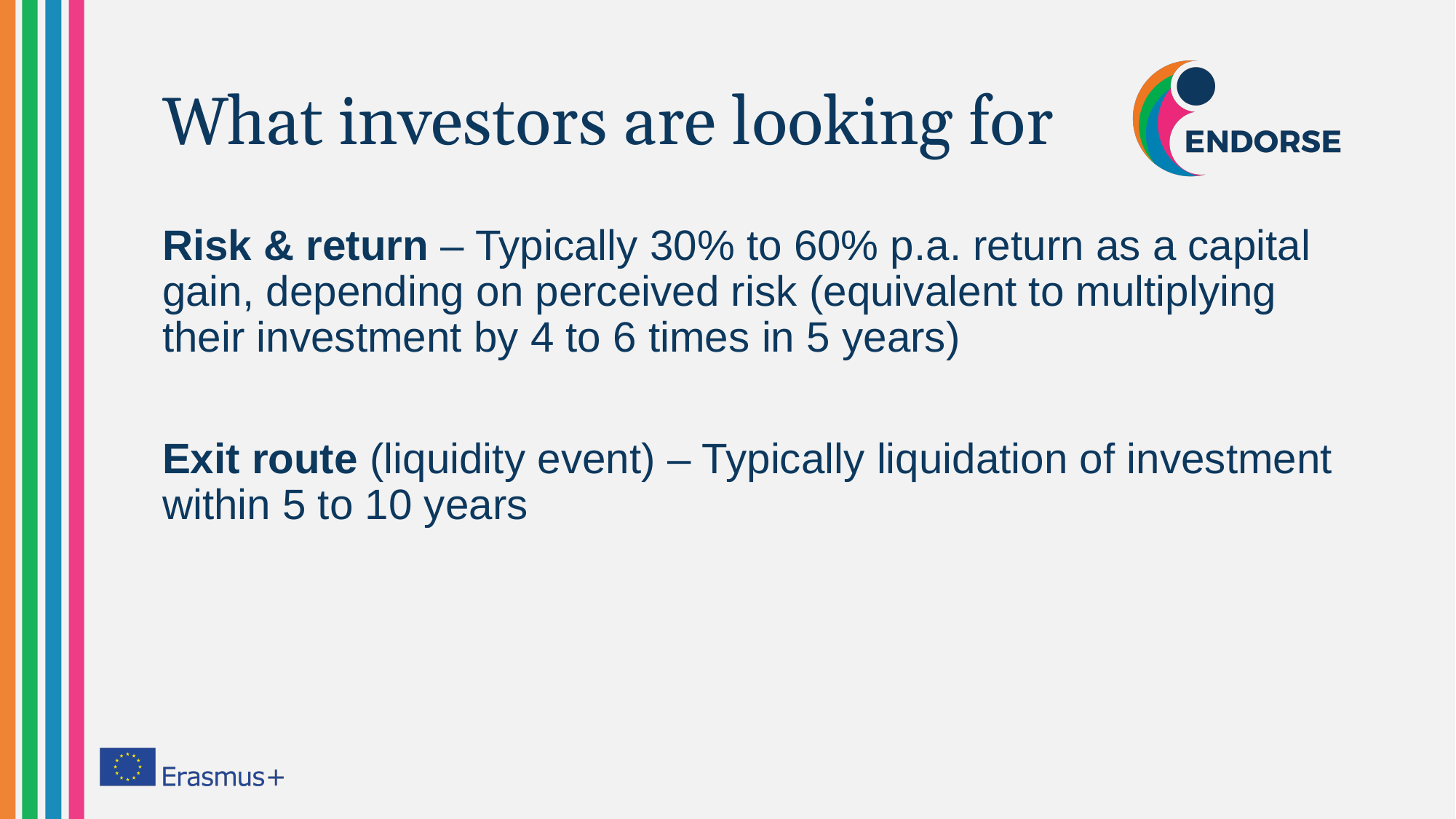

# What investors are looking for
Risk & return – Typically 30% to 60% p.a. return as a capital gain, depending on perceived risk (equivalent to multiplying their investment by 4 to 6 times in 5 years)

Exit route (liquidity event) – Typically liquidation of investment within 5 to 10 years